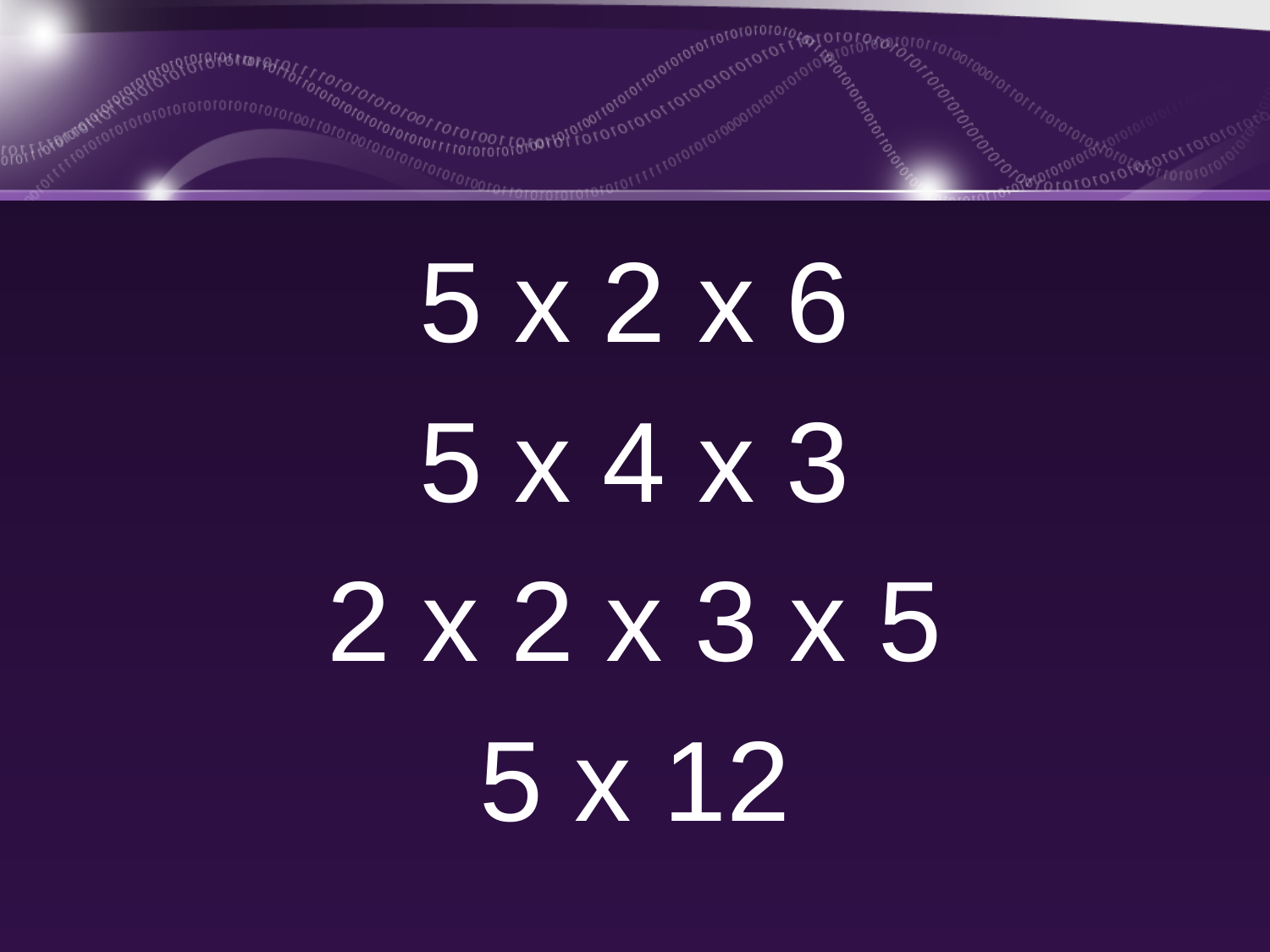

5 x 2 x 6
5 x 4 x 3
2 x 2 x 3 x 5
5 x 12